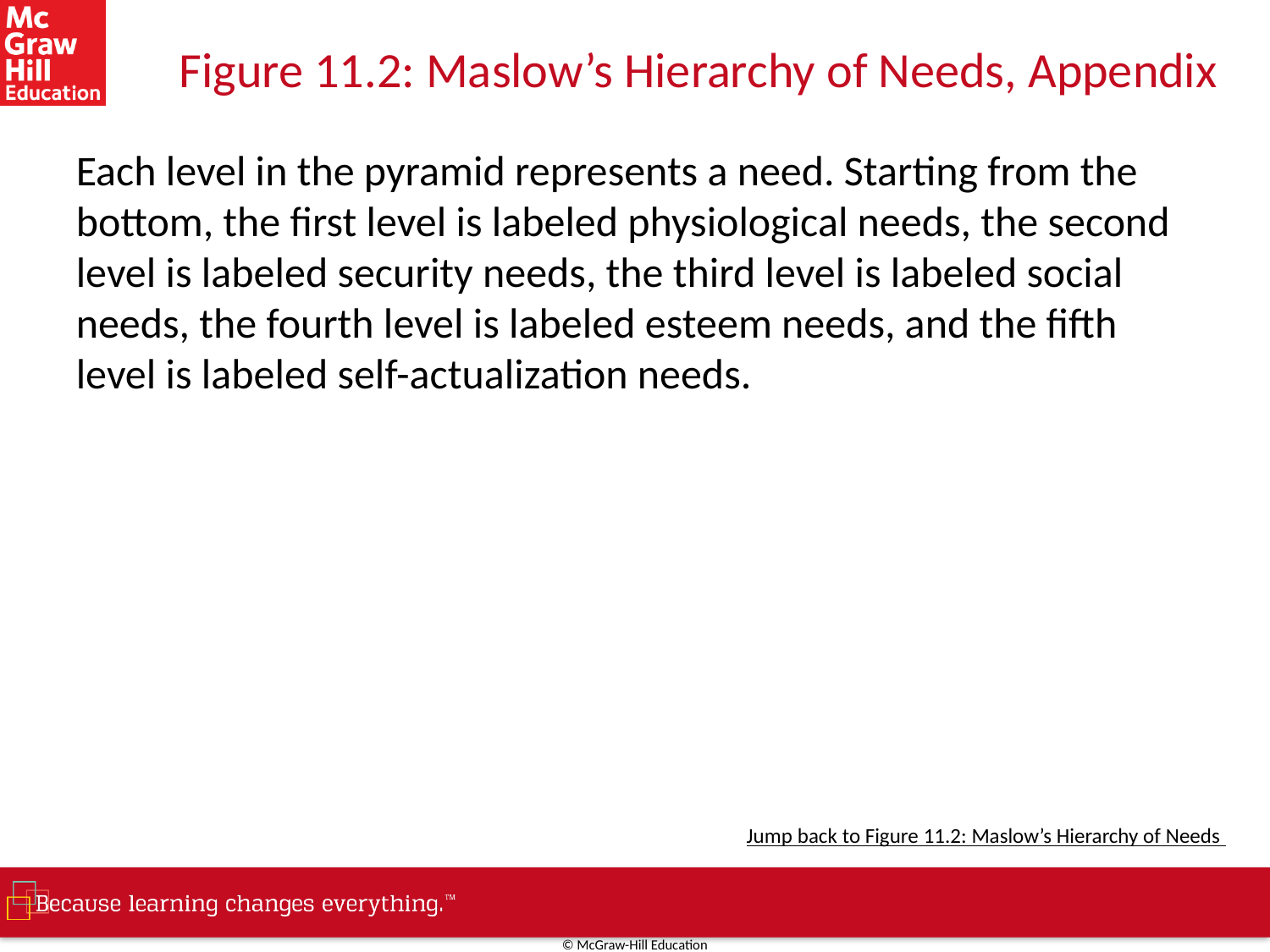

# Figure 11.2: Maslow’s Hierarchy of Needs, Appendix
Each level in the pyramid represents a need. Starting from the bottom, the first level is labeled physiological needs, the second level is labeled security needs, the third level is labeled social needs, the fourth level is labeled esteem needs, and the fifth level is labeled self-actualization needs.
Jump back to Figure 11.2: Maslow’s Hierarchy of Needs